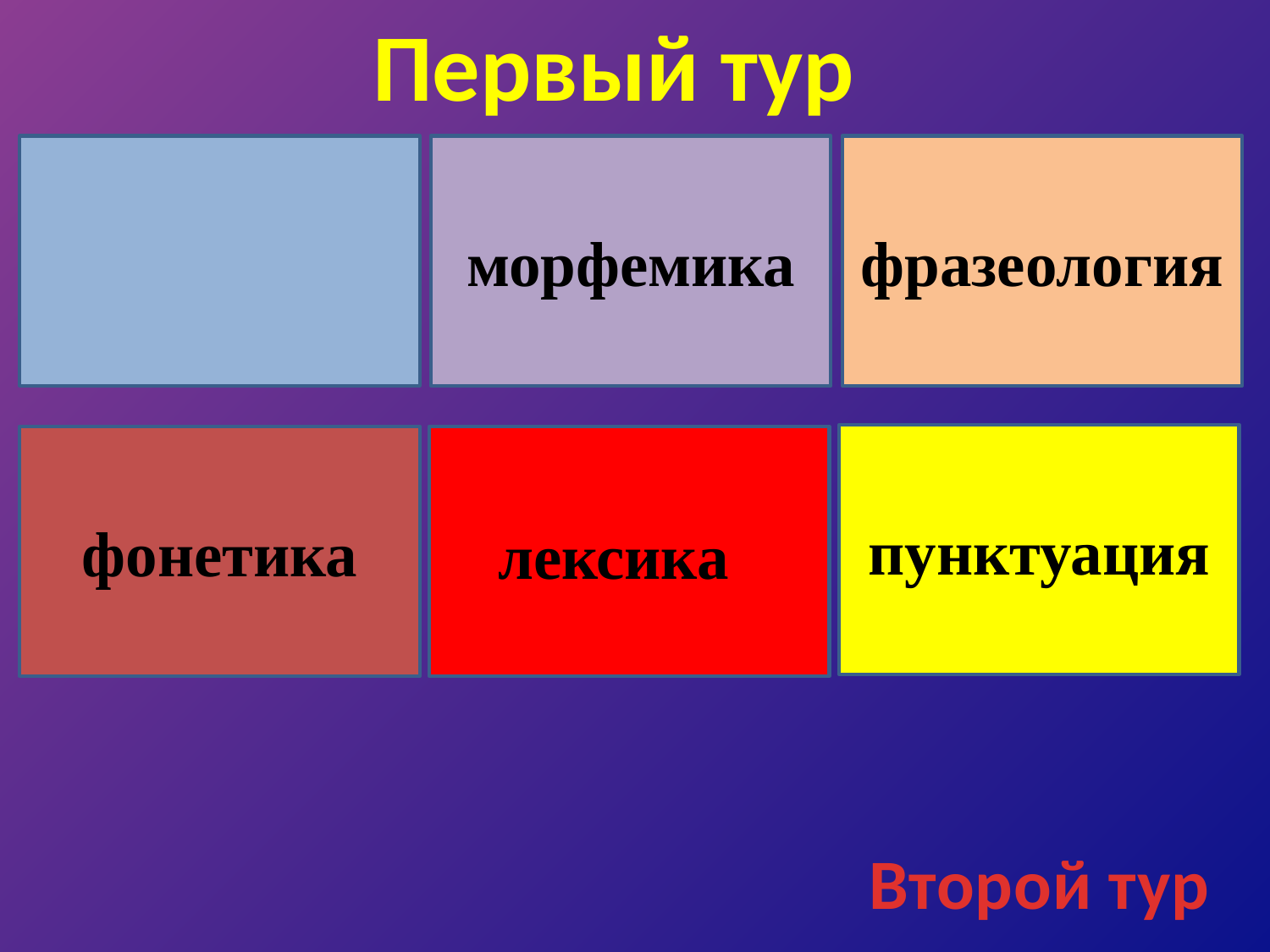

Первый тур
орфография
морфемика
фразеология
пунктуация
фонетика
лексика
Второй тур